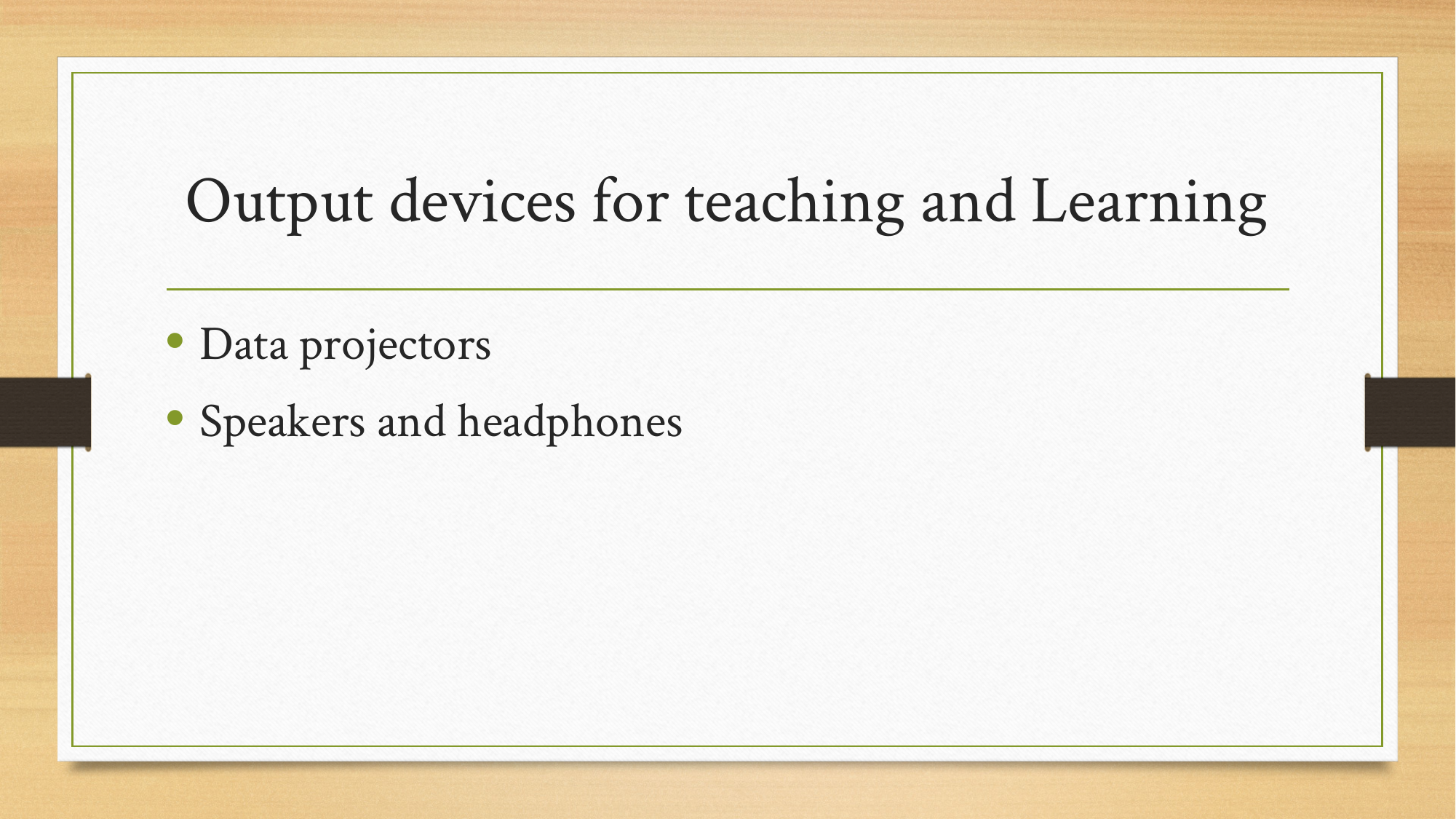

# Output devices for teaching and Learning
Data projectors
Speakers and headphones